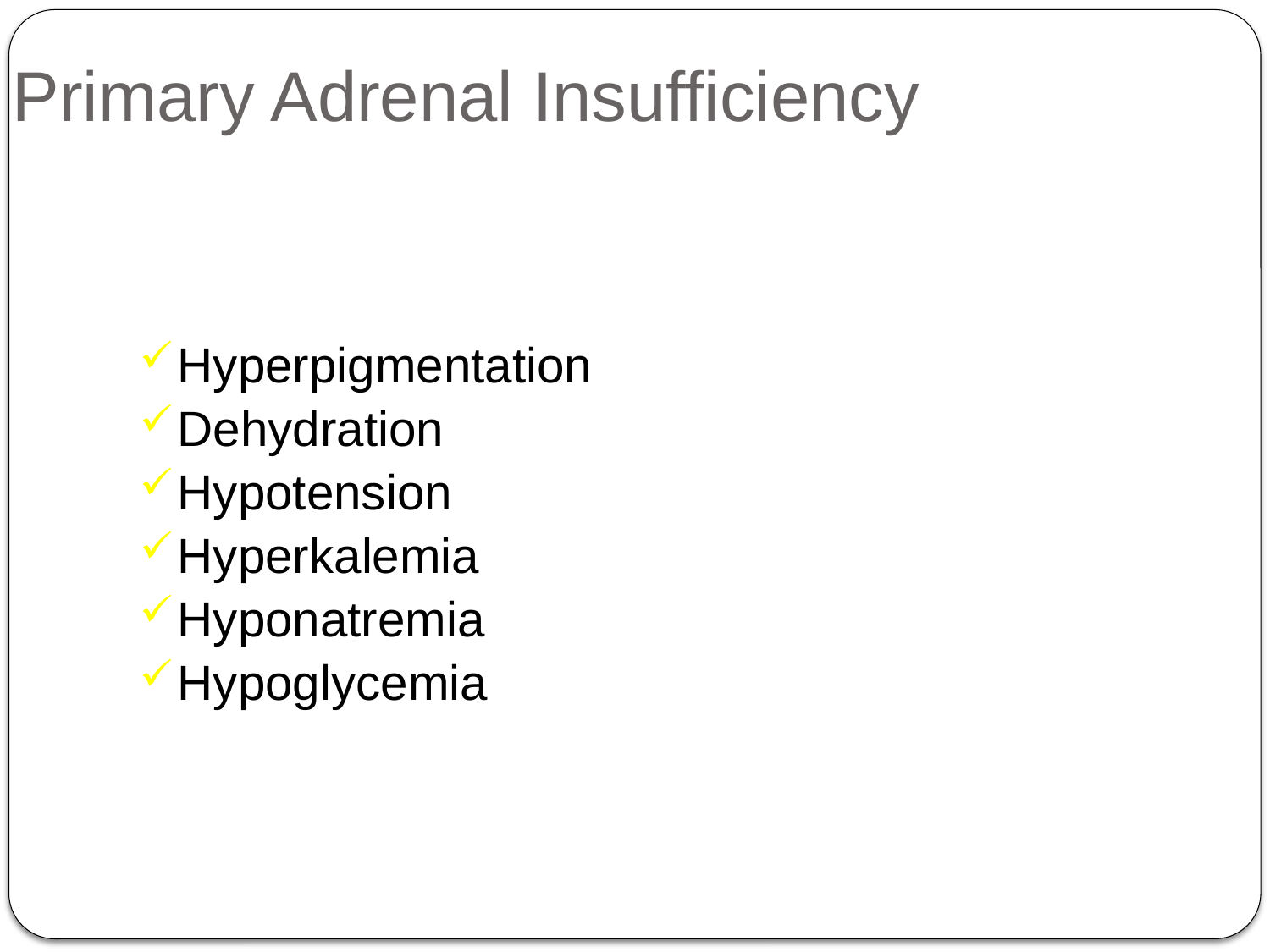

# Primary Adrenal Insufficiency

Hyperpigmentation
Dehydration
Hypotension
Hyperkalemia
Hyponatremia
Hypoglycemia